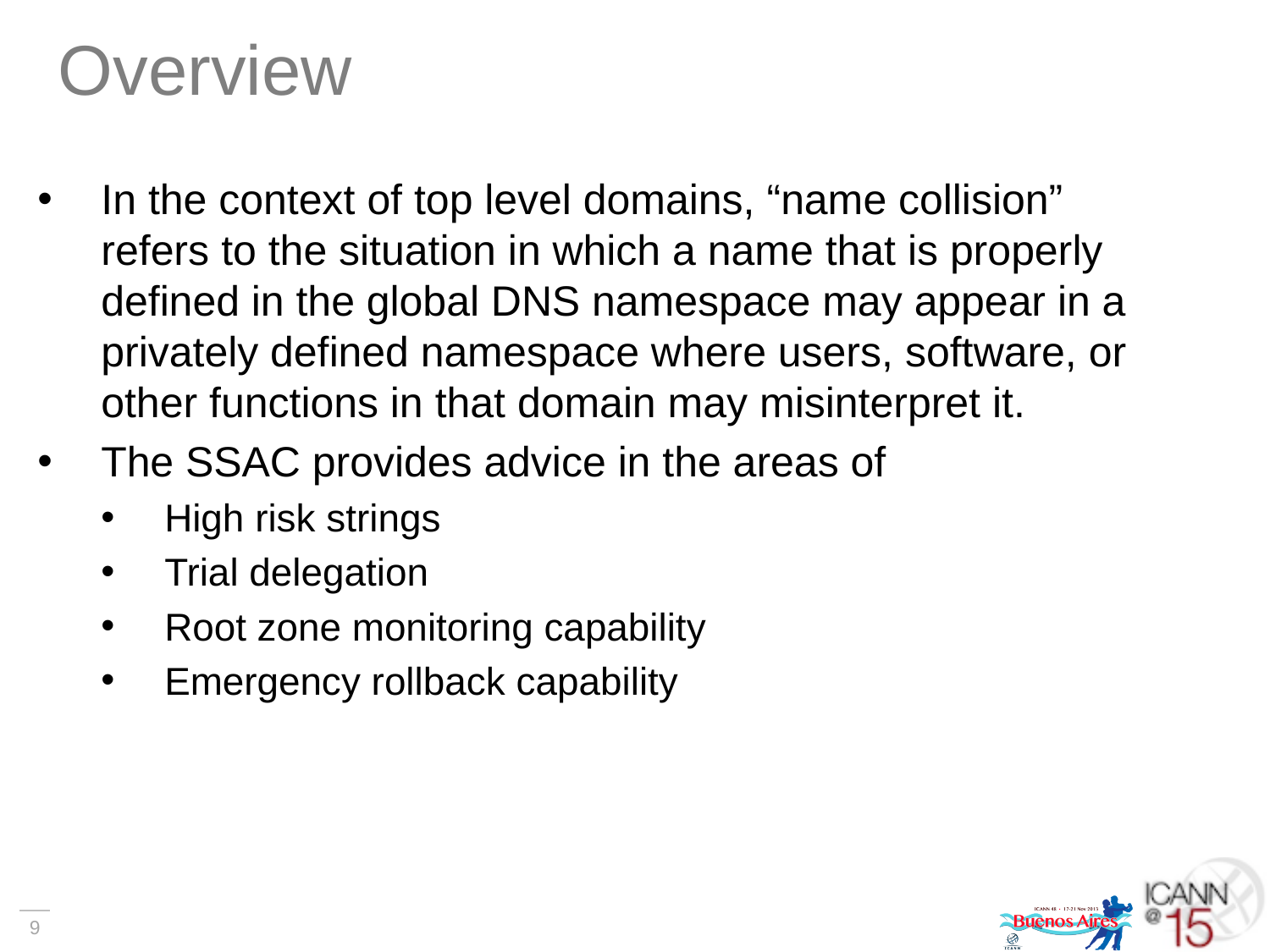

# Overview
In the context of top level domains, “name collision” refers to the situation in which a name that is properly defined in the global DNS namespace may appear in a privately defined namespace where users, software, or other functions in that domain may misinterpret it.
The SSAC provides advice in the areas of
High risk strings
Trial delegation
Root zone monitoring capability
Emergency rollback capability